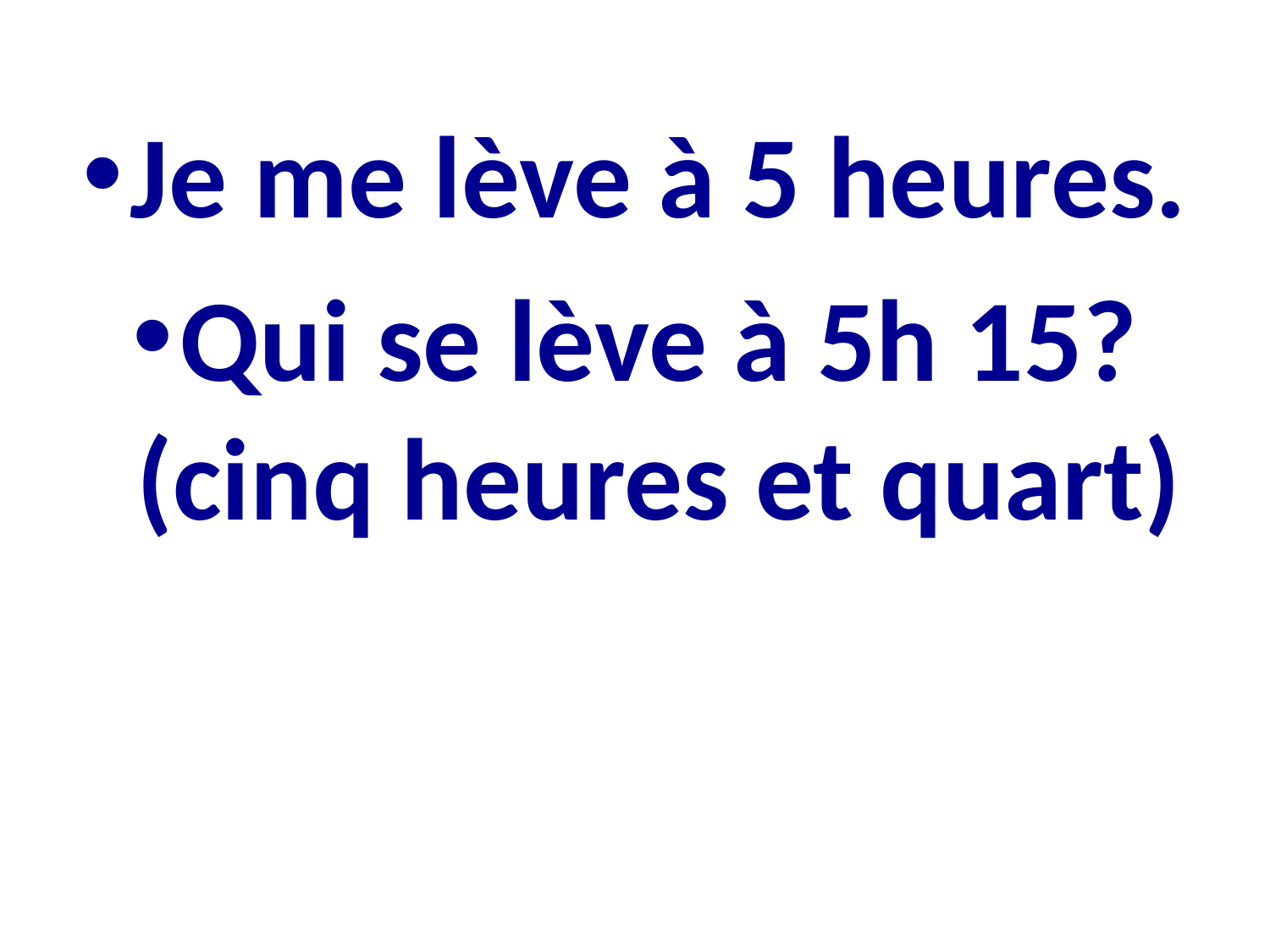

Je me lève à 5 heures.
Qui se lève à 5h 15? (cinq heures et quart)